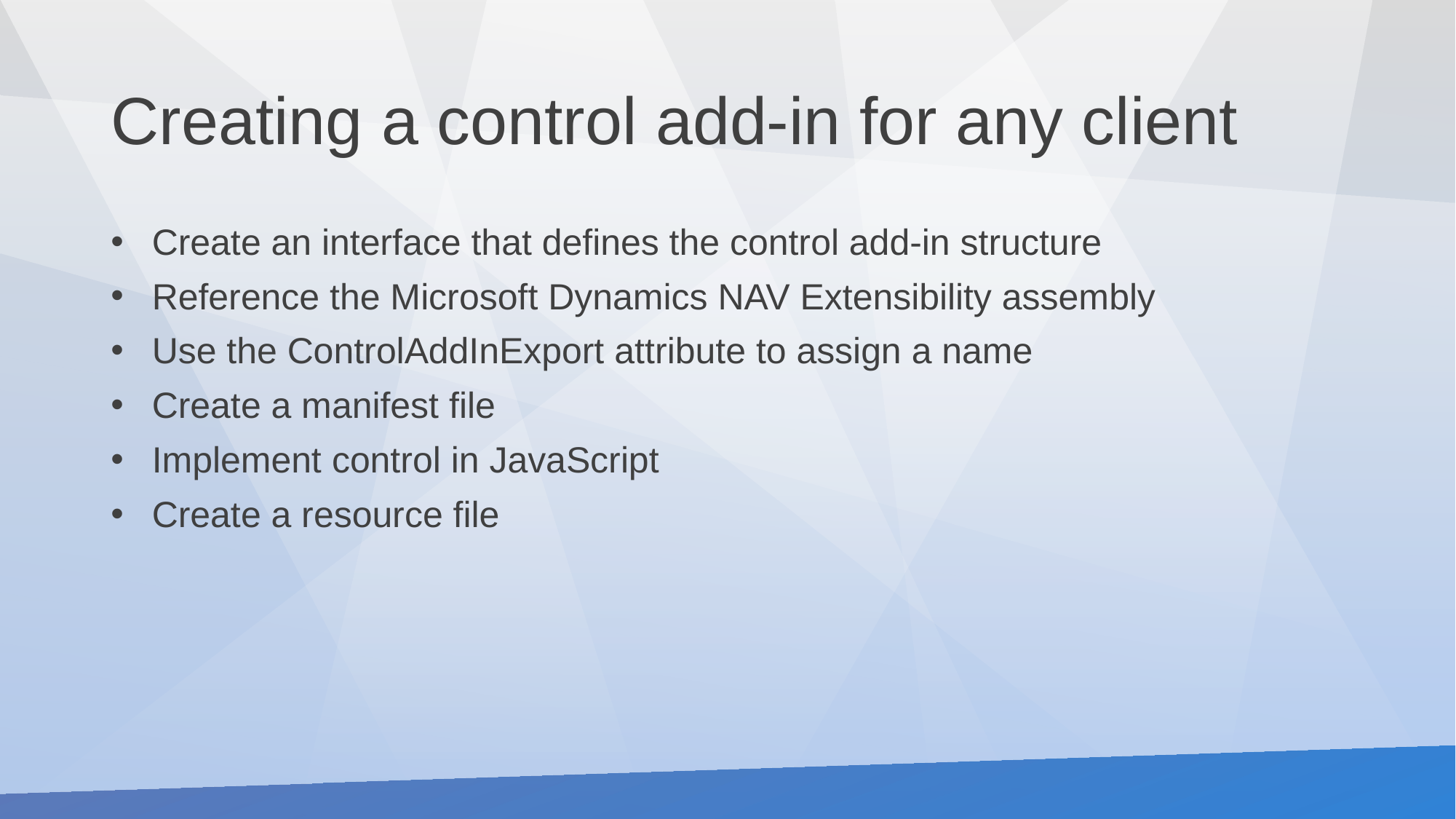

# Creating a control add-in for any client
Create an interface that defines the control add-in structure
Reference the Microsoft Dynamics NAV Extensibility assembly
Use the ControlAddInExport attribute to assign a name
Create a manifest file
Implement control in JavaScript
Create a resource file